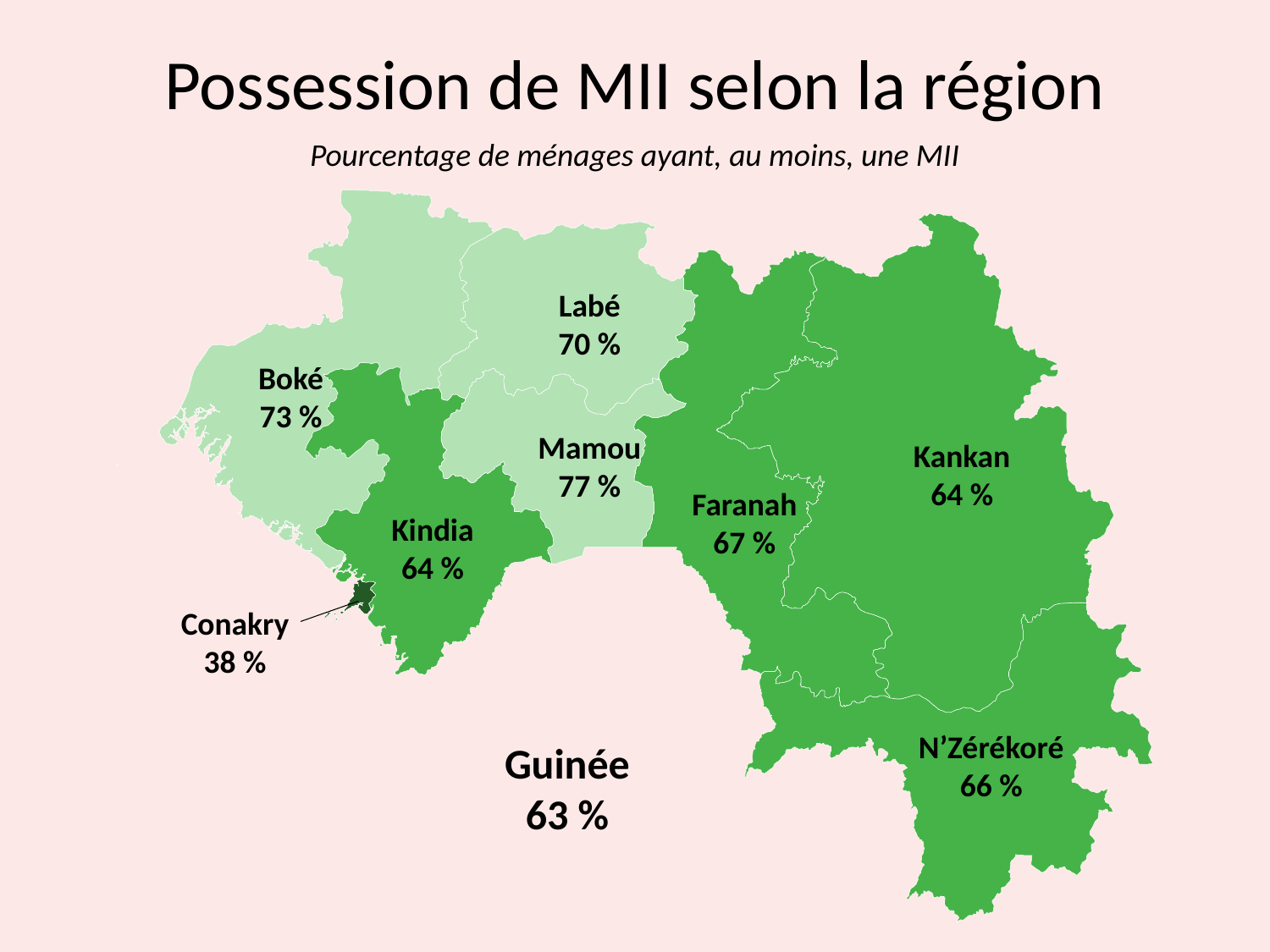

# Possession de MII selon la région
Pourcentage de ménages ayant, au moins, une MII

Labé
70 %
Boké
73 %
Mamou
77 %
Kankan
64 %
Faranah
67 %
Kindia
64 %
Conakry
38 %
N’Zérékoré
66 %
Guinée
63 %